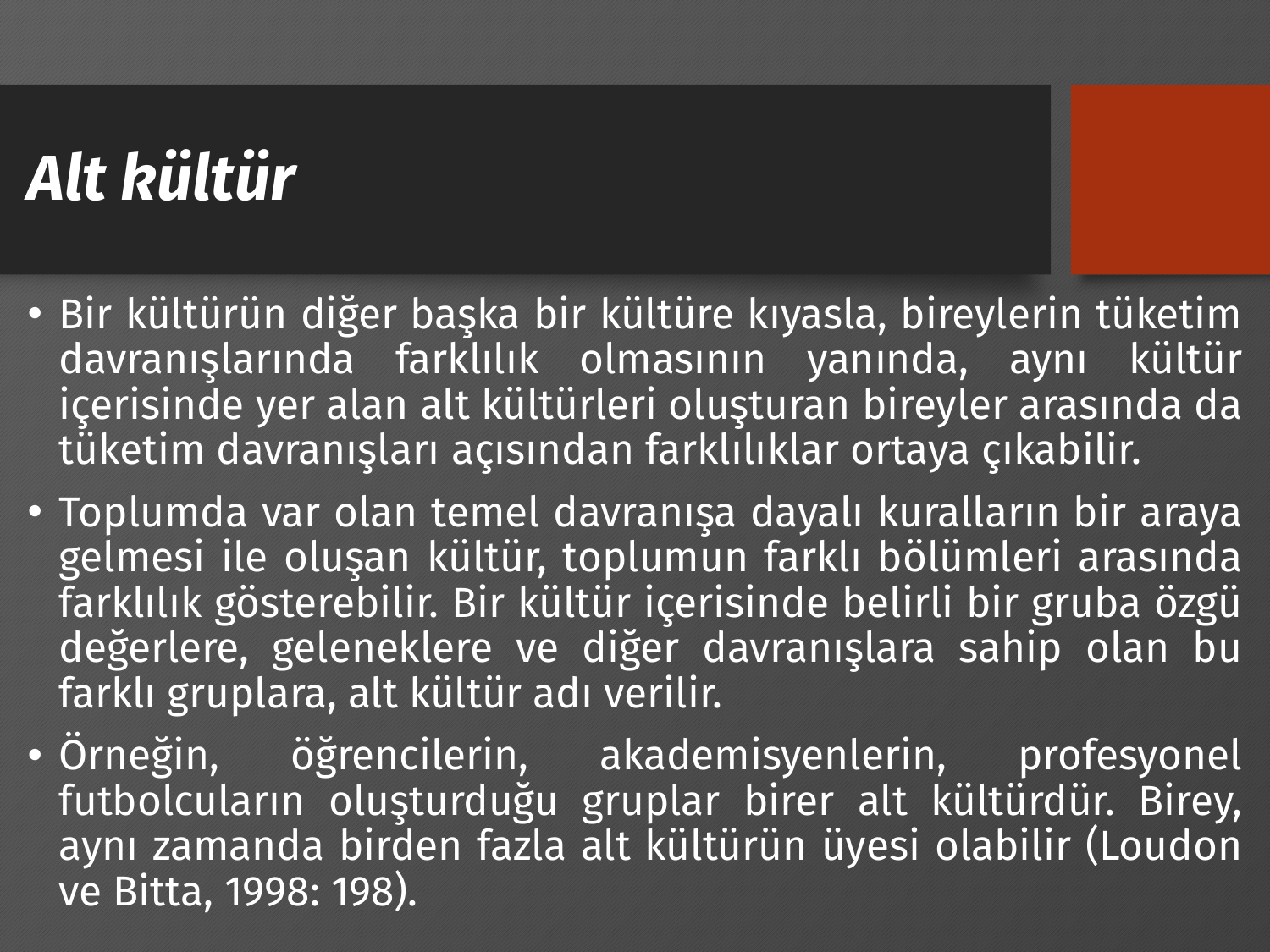

# Alt kültür
Bir kültürün diğer başka bir kültüre kıyasla, bireylerin tüketim davranışlarında farklılık olmasının yanında, aynı kültür içerisinde yer alan alt kültürleri oluşturan bireyler arasında da tüketim davranışları açısından farklılıklar ortaya çıkabilir.
Toplumda var olan temel davranışa dayalı kuralların bir araya gelmesi ile oluşan kültür, toplumun farklı bölümleri arasında farklılık gösterebilir. Bir kültür içerisinde belirli bir gruba özgü değerlere, geleneklere ve diğer davranışlara sahip olan bu farklı gruplara, alt kültür adı verilir.
Örneğin, öğrencilerin, akademisyenlerin, profesyonel futbolcuların oluşturduğu gruplar birer alt kültürdür. Birey, aynı zamanda birden fazla alt kültürün üyesi olabilir (Loudon ve Bitta, 1998: 198).